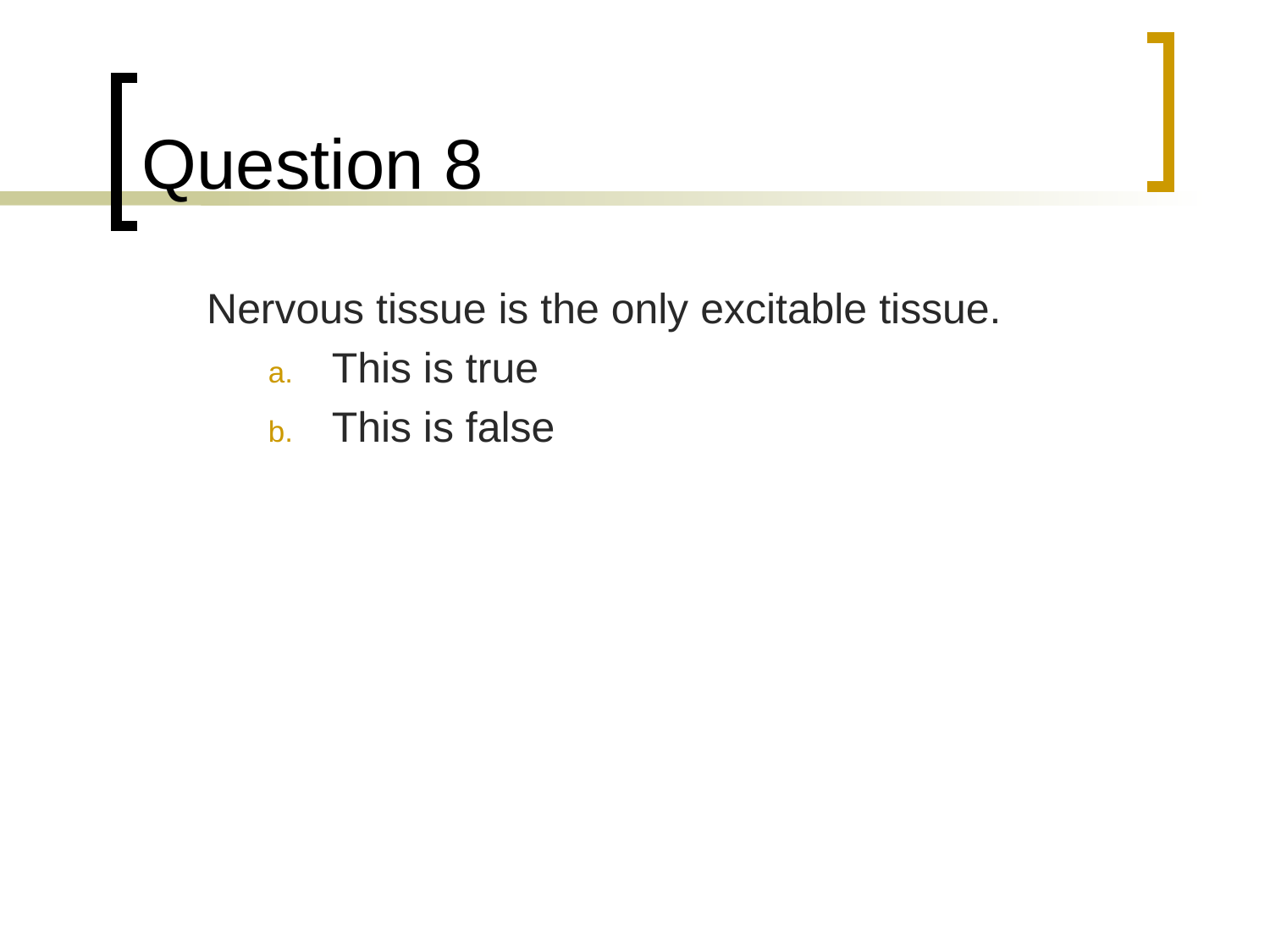

# Question 8
	Nervous tissue is the only excitable tissue.
This is true
This is false